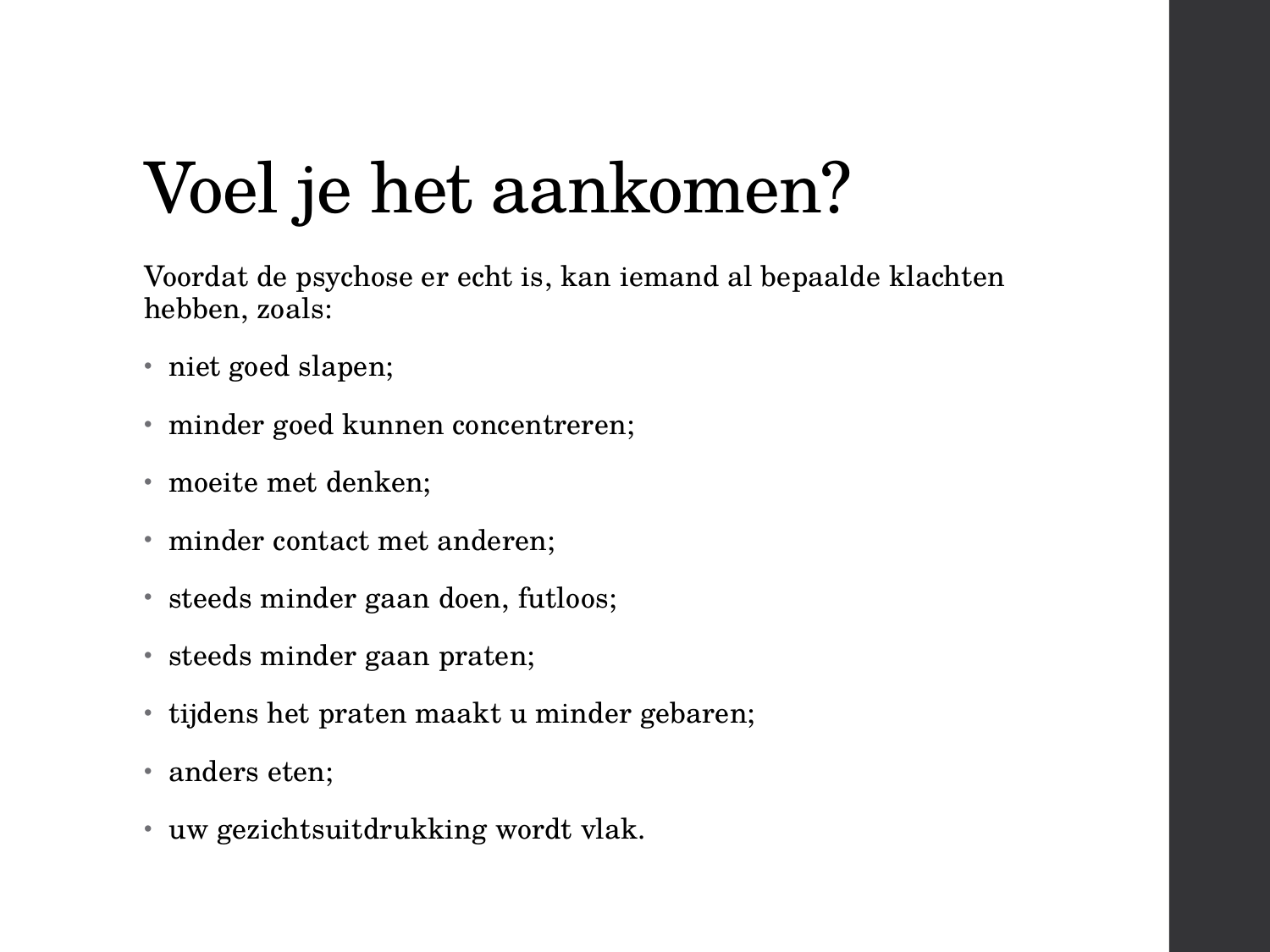

# Voel je het aankomen?
Voordat de psychose er echt is, kan iemand al bepaalde klachten hebben, zoals:
niet goed slapen;
minder goed kunnen concentreren;
moeite met denken;
minder contact met anderen;
steeds minder gaan doen, futloos;
steeds minder gaan praten;
tijdens het praten maakt u minder gebaren;
anders eten;
uw gezichtsuitdrukking wordt vlak.